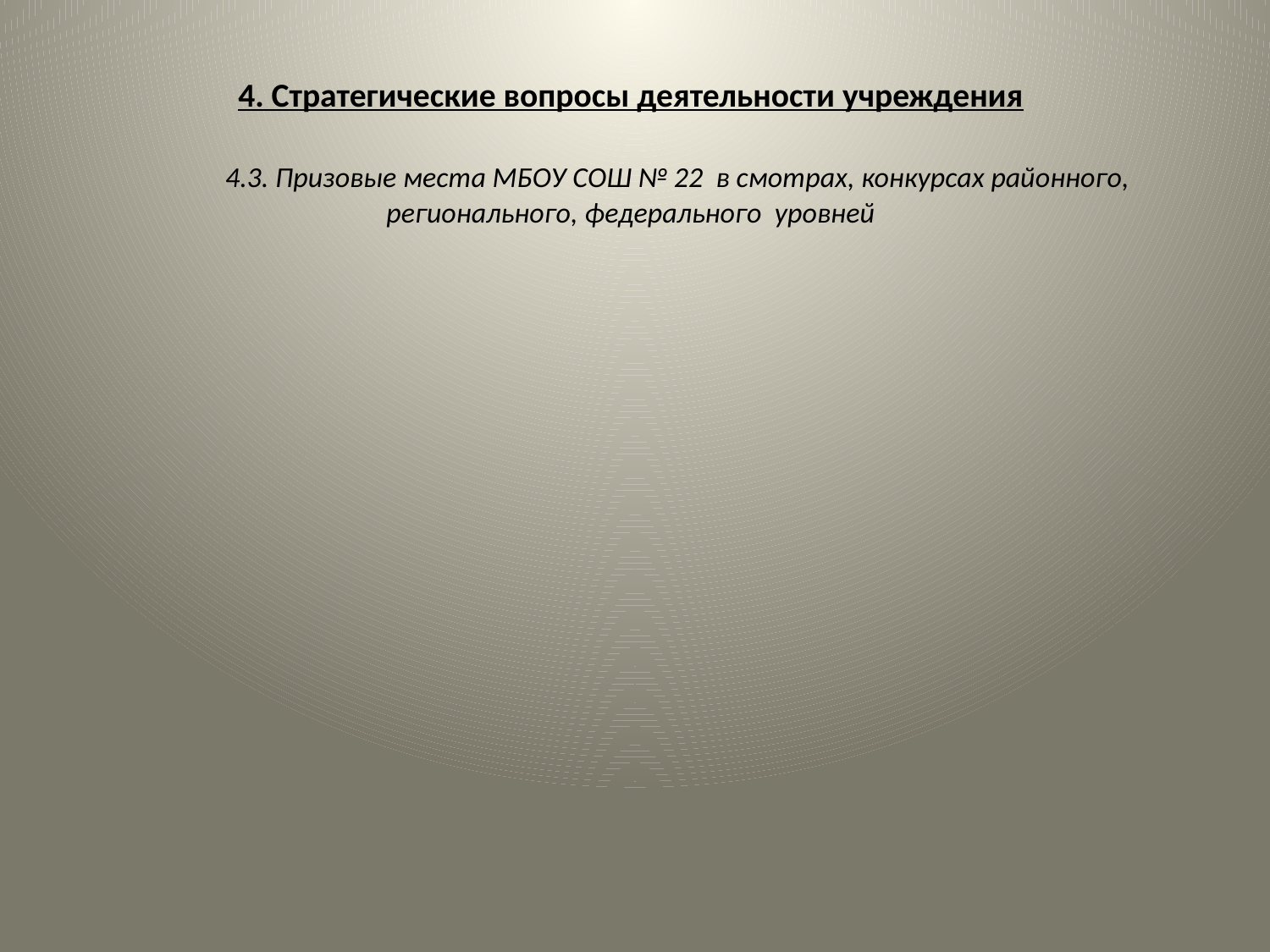

# 4. Стратегические вопросы деятельности учреждения   4.3. Призовые места МБОУ СОШ № 22  в смотрах, конкурсах районного, регионального, федерального  уровней